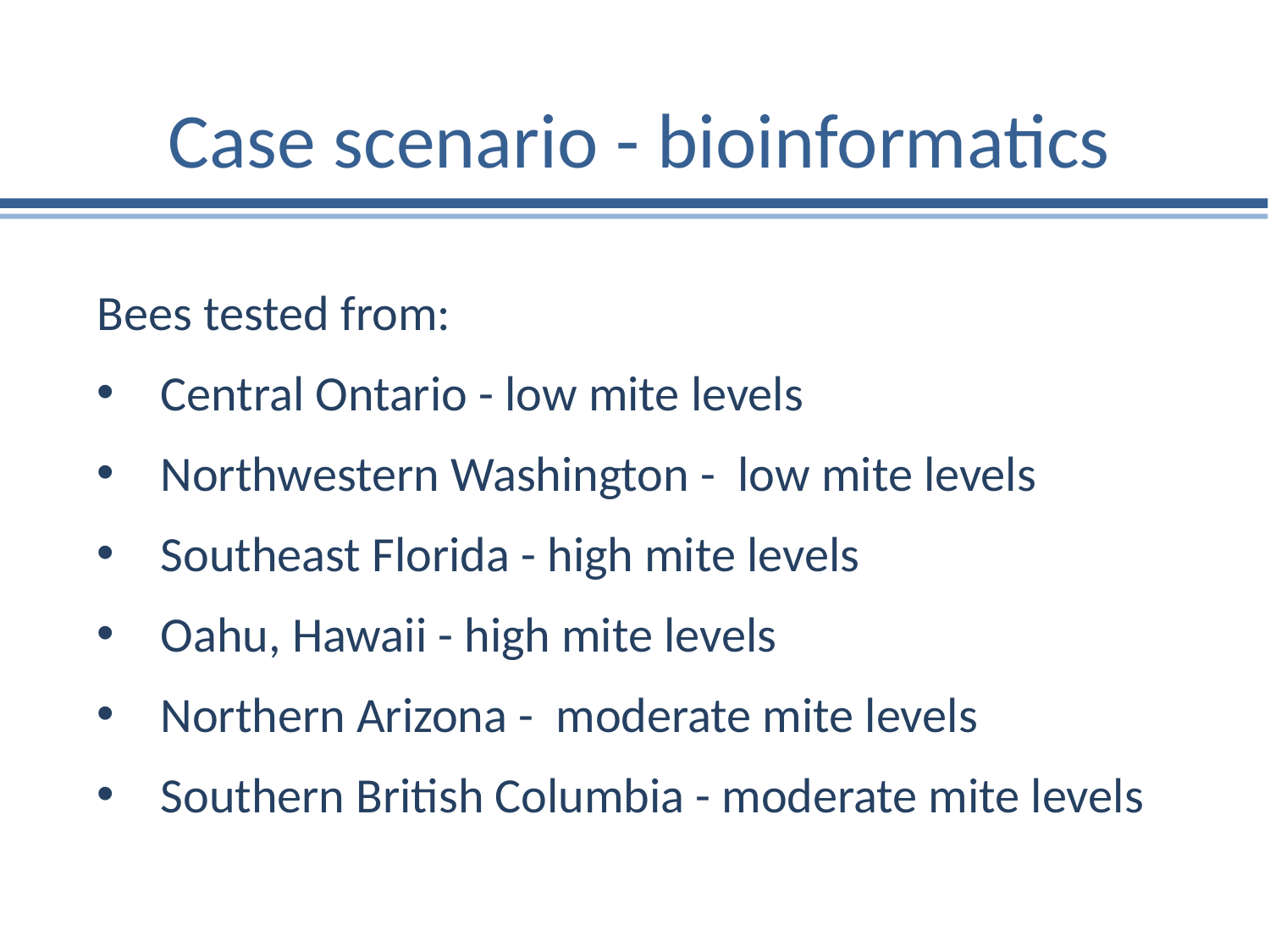

Case scenario - bioinformatics
Bees tested from:
Central Ontario - low mite levels
Northwestern Washington -  low mite levels
Southeast Florida - high mite levels
Oahu, Hawaii - high mite levels
Northern Arizona -  moderate mite levels
Southern British Columbia - moderate mite levels